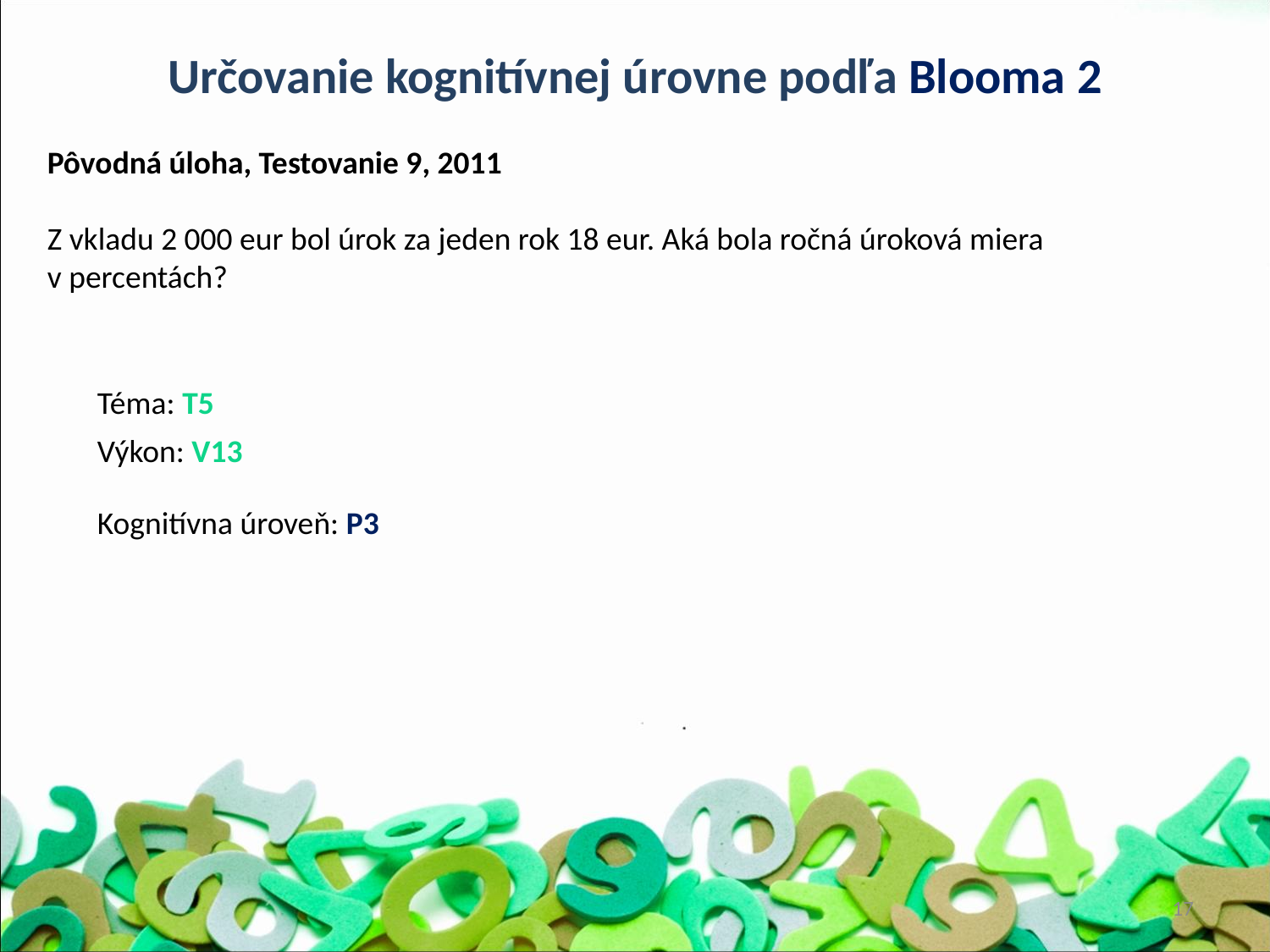

Určovanie kognitívnej úrovne podľa Blooma 2
Pôvodná úloha, Testovanie 9, 2011

Z vkladu 2 000 eur bol úrok za jeden rok 18 eur. Aká bola ročná úroková miera v percentách?
Téma: T5
Výkon: V13
Kognitívna úroveň: P3
17